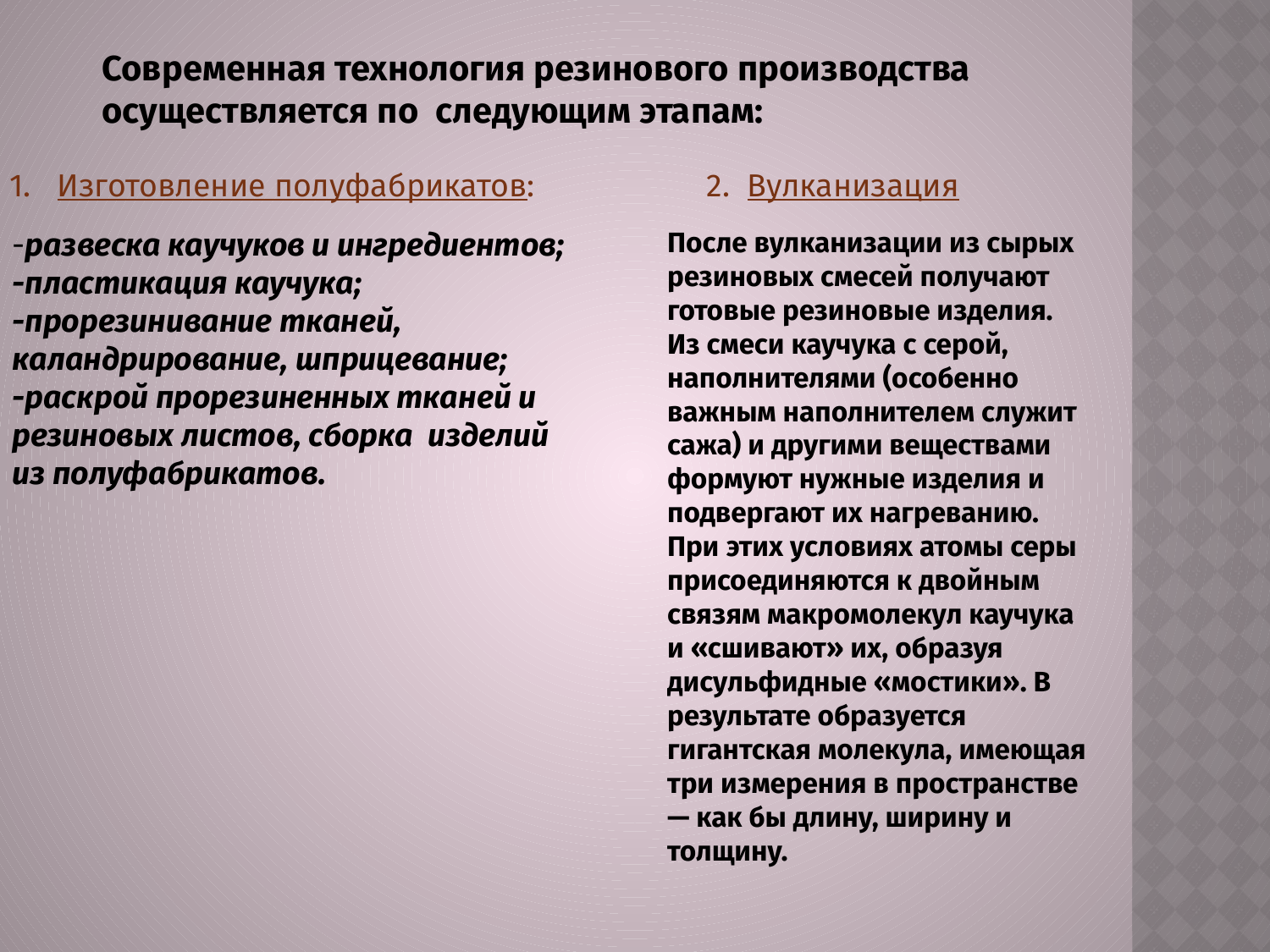

Современная технология резинового производства осуществляется по  следующим этапам:
Изготовление полуфабрикатов:
2.  Вулканизация
-развеска каучуков и ингредиентов;
-пластикация каучука;
-прорезинивание тканей, каландрирование, шприцевание;
-раскрой прорезиненных тканей и резиновых листов, сборка  изделий из полуфабрикатов.
После вулканизации из сырых резиновых смесей получают готовые резиновые изделия.
Из смеси каучука с серой, наполнителями (особенно важным наполнителем служит сажа) и другими веществами формуют нужные изделия и подвергают их нагреванию. При этих условиях атомы серы присоединяются к двойным связям макромолекул каучука и «сшивают» их, образуя дисульфидные «мостики». В результате образуется гигантская молекула, имеющая три измерения в пространстве — как бы длину, ширину и толщину.